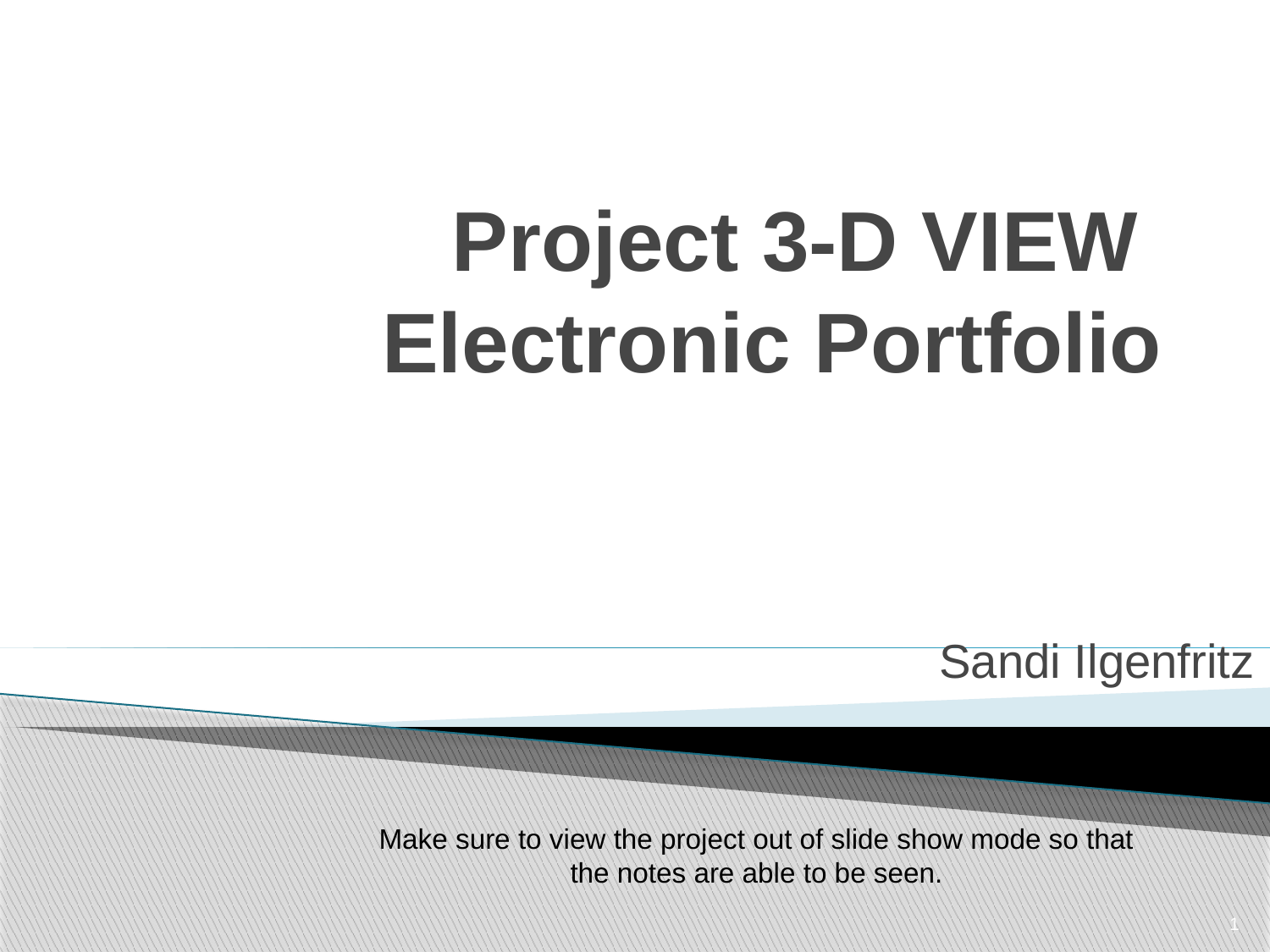

# Project 3-D VIEW Electronic Portfolio
Sandi Ilgenfritz
Make sure to view the project out of slide show mode so that the notes are able to be seen.
1